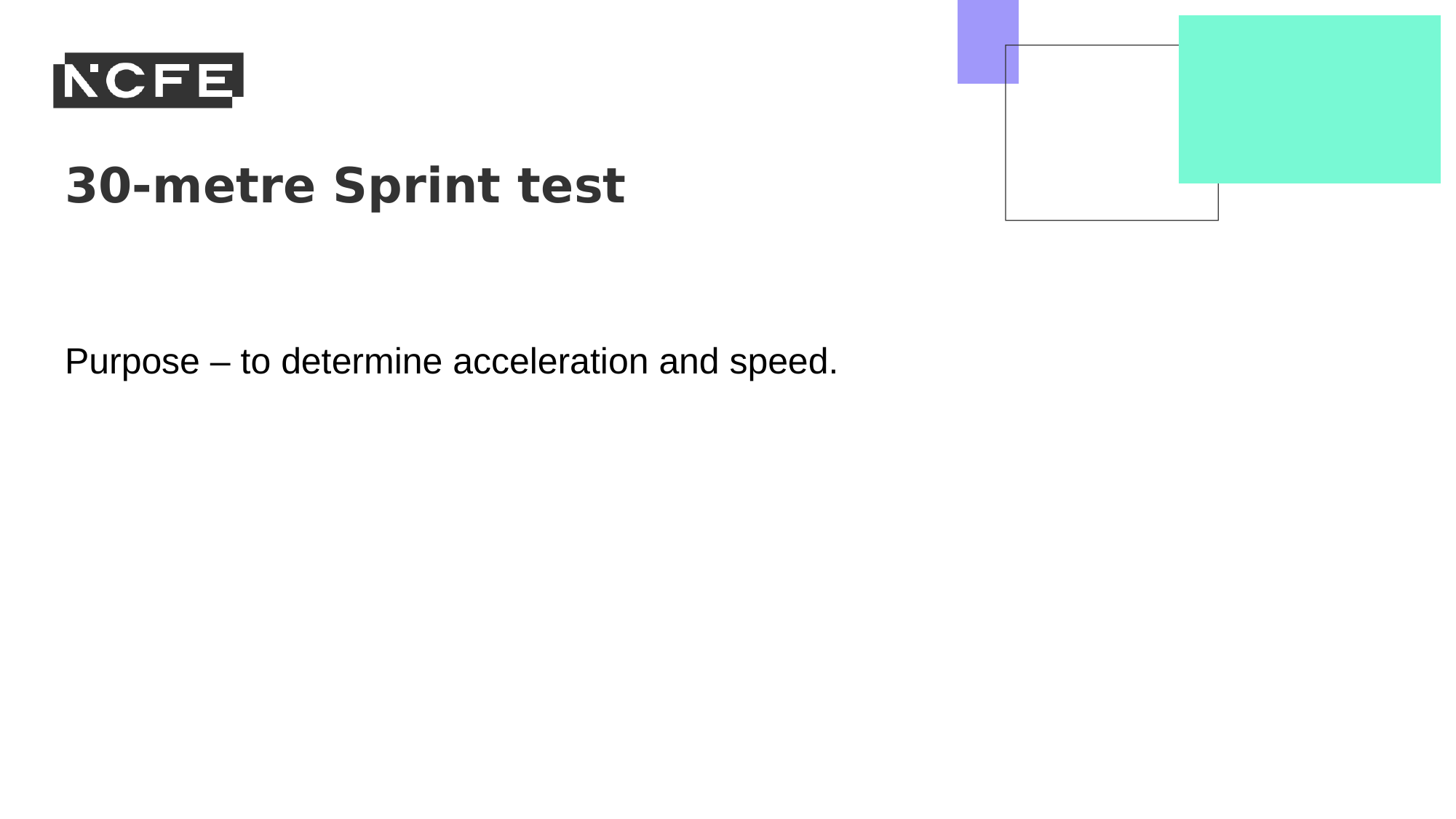

30-metre Sprint test

Purpose – to determine acceleration and speed.